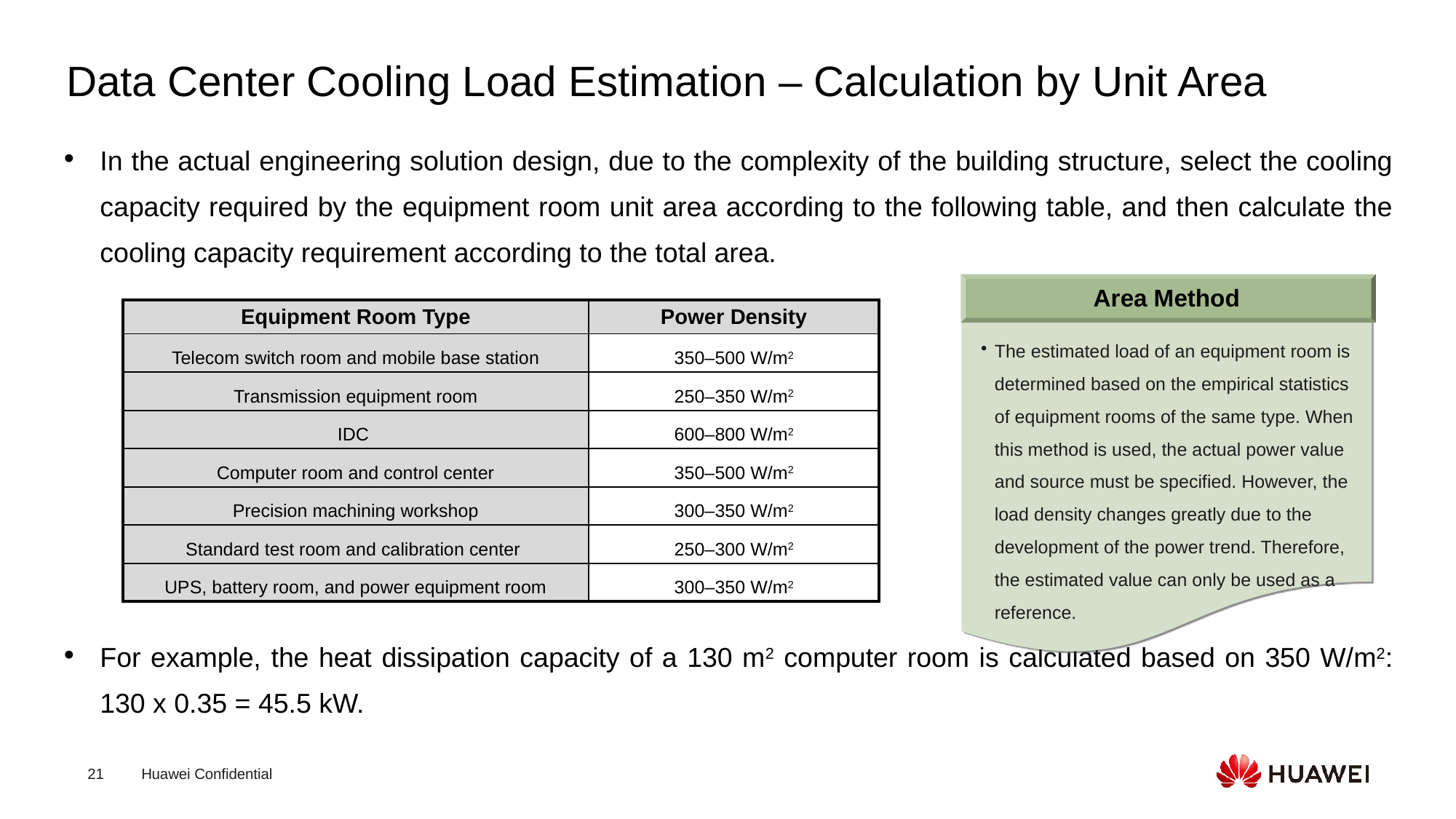

# Data Center Cooling Load Estimation – Calculation by Unit Area
In the actual engineering solution design, due to the complexity of the building structure, select the cooling capacity required by the equipment room unit area according to the following table, and then calculate the cooling capacity requirement according to the total area.

For example, the heat dissipation capacity of a 130 m2 computer room is calculated based on 350 W/m2: 130 x 0.35 = 45.5 kW.

Area Method

| Equipment Room Type | Power Density |
| --- | --- |
| Telecom switch room and mobile base station | 350–500 W/m2 |
| Transmission equipment room | 250–350 W/m2 |
| IDC | 600–800 W/m2 |
| Computer room and control center | 350–500 W/m2 |
| Precision machining workshop | 300–350 W/m2 |
| Standard test room and calibration center | 250–300 W/m2 |
| UPS, battery room, and power equipment room | 300–350 W/m2 |
The estimated load of an equipment room is determined based on the empirical statistics of equipment rooms of the same type. When this method is used, the actual power value and source must be specified. However, the load density changes greatly due to the development of the power trend. Therefore, the estimated value can only be used as a reference.